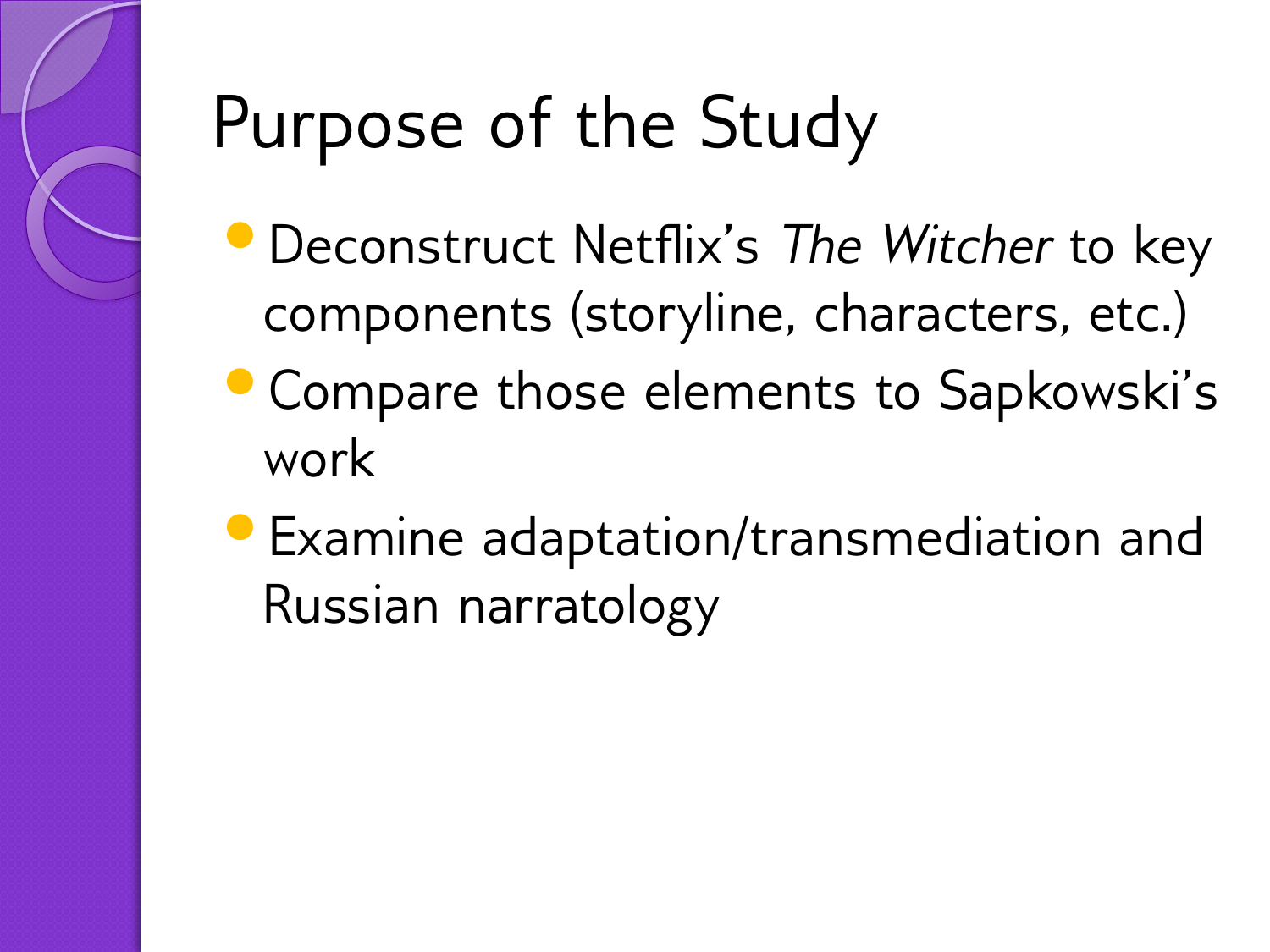

# Purpose of the Study
Deconstruct Netflix’s The Witcher to key components (storyline, characters, etc.)
Compare those elements to Sapkowski’s work
Examine adaptation/transmediation and Russian narratology